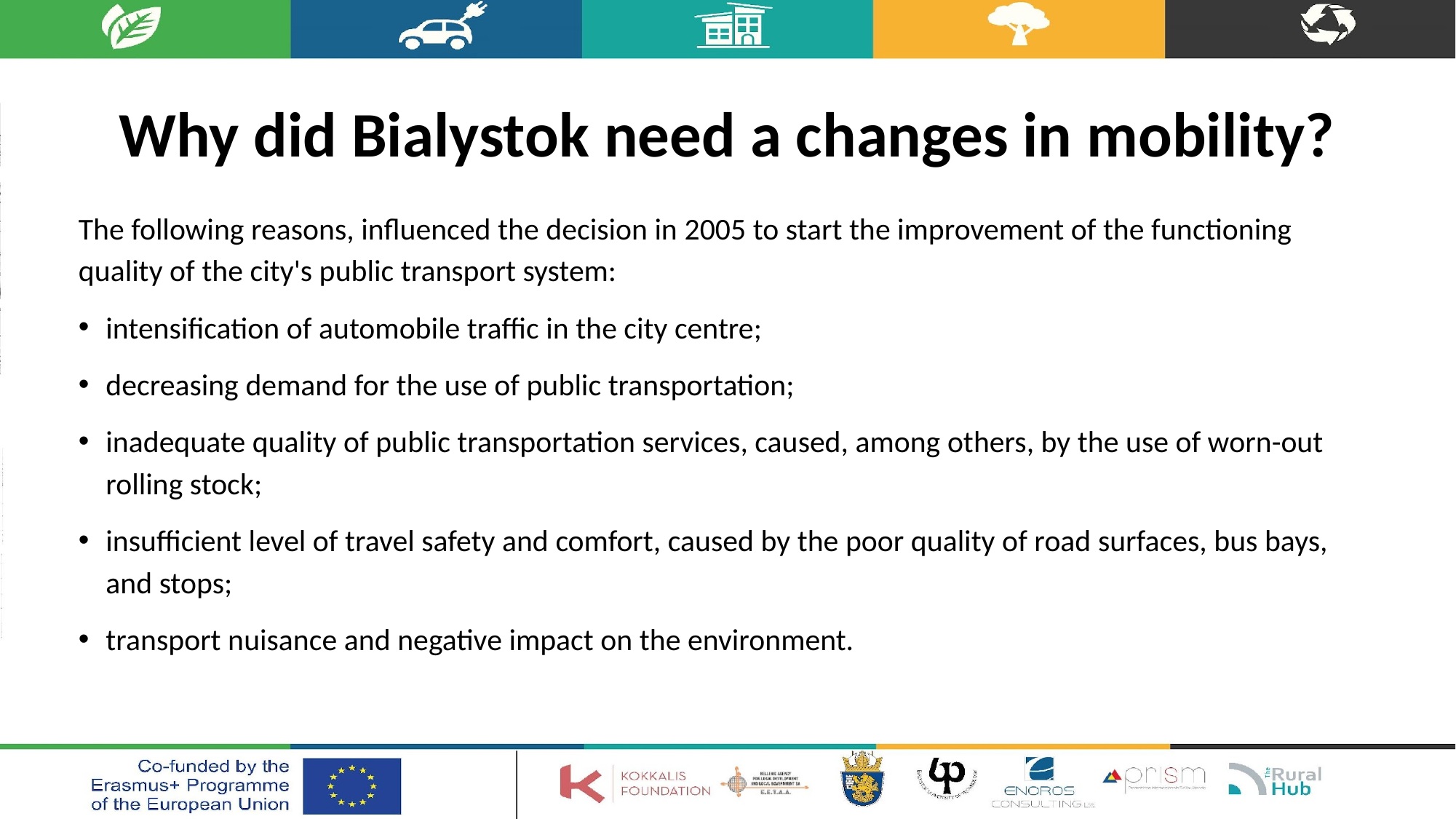

# Why did Bialystok need a changes in mobility?
The following reasons, influenced the decision in 2005 to start the improvement of the functioning quality of the city's public transport system:
intensification of automobile traffic in the city centre;
decreasing demand for the use of public transportation;
inadequate quality of public transportation services, caused, among others, by the use of worn-out rolling stock;
insufficient level of travel safety and comfort, caused by the poor quality of road surfaces, bus bays, and stops;
transport nuisance and negative impact on the environment.